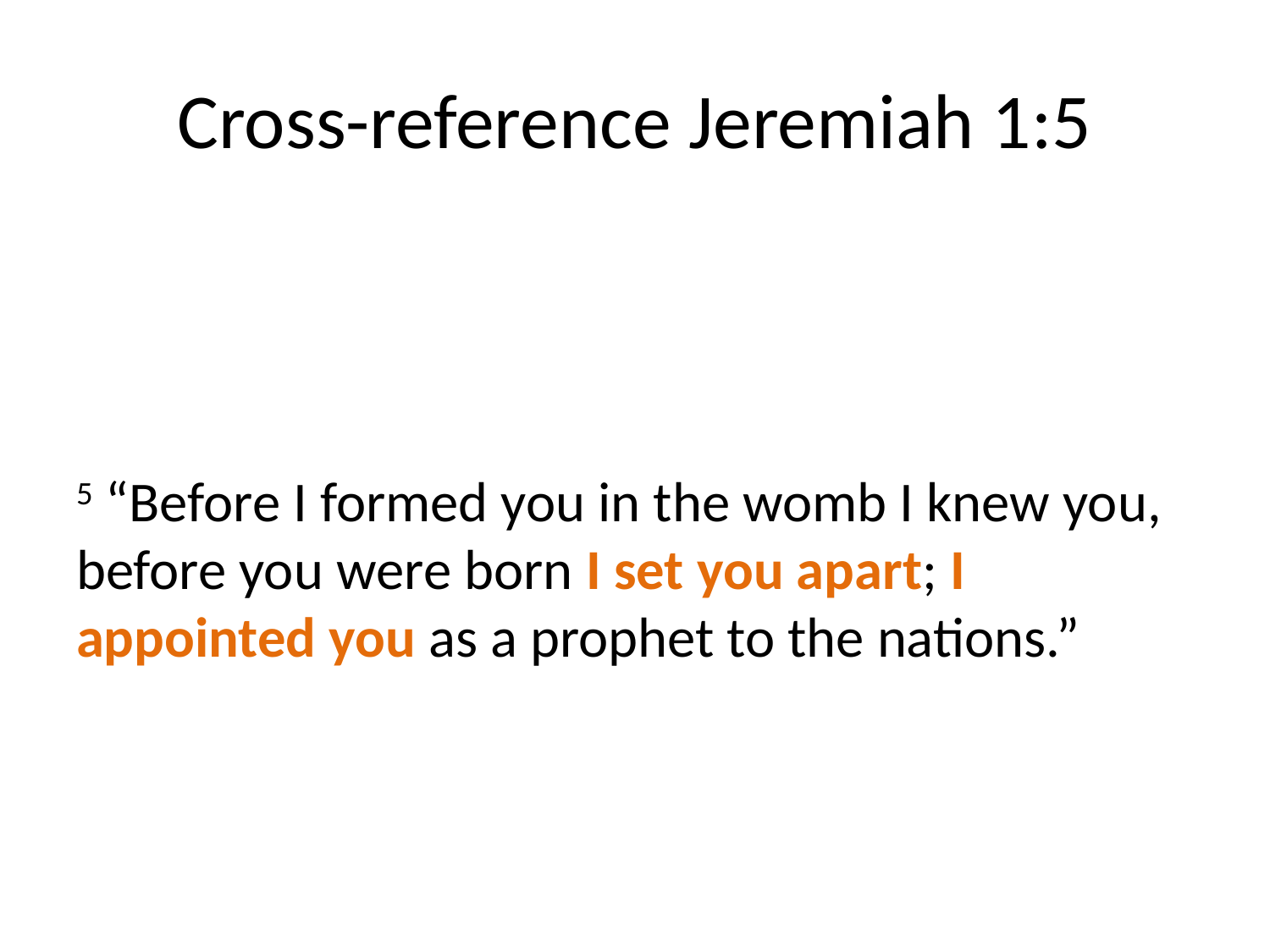

# Cross-reference Jeremiah 1:5

5 “Before I formed you in the womb I knew you, before you were born I set you apart; I appointed you as a prophet to the nations.”